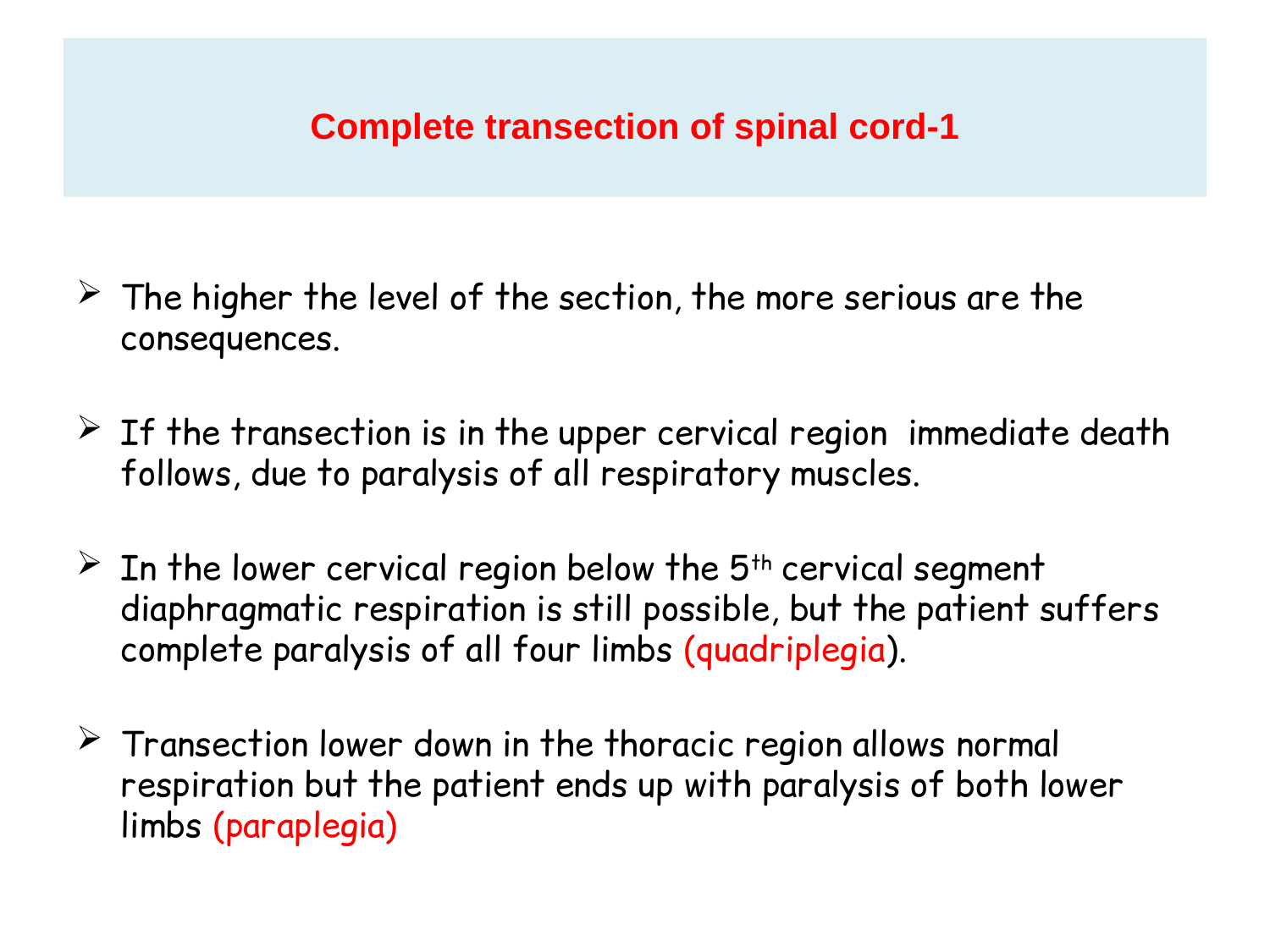

# Complete transection of spinal cord-1

The higher the level of the section, the more serious are the consequences.

If the transection is in the upper cervical region  immediate death follows, due to paralysis of all respiratory muscles.

In the lower cervical region below the 5th cervical segment diaphragmatic respiration is still possible, but the patient suffers complete paralysis of all four limbs (quadriplegia).

Transection lower down in the thoracic region allows normal respiration but the patient ends up with paralysis of both lower limbs (paraplegia)